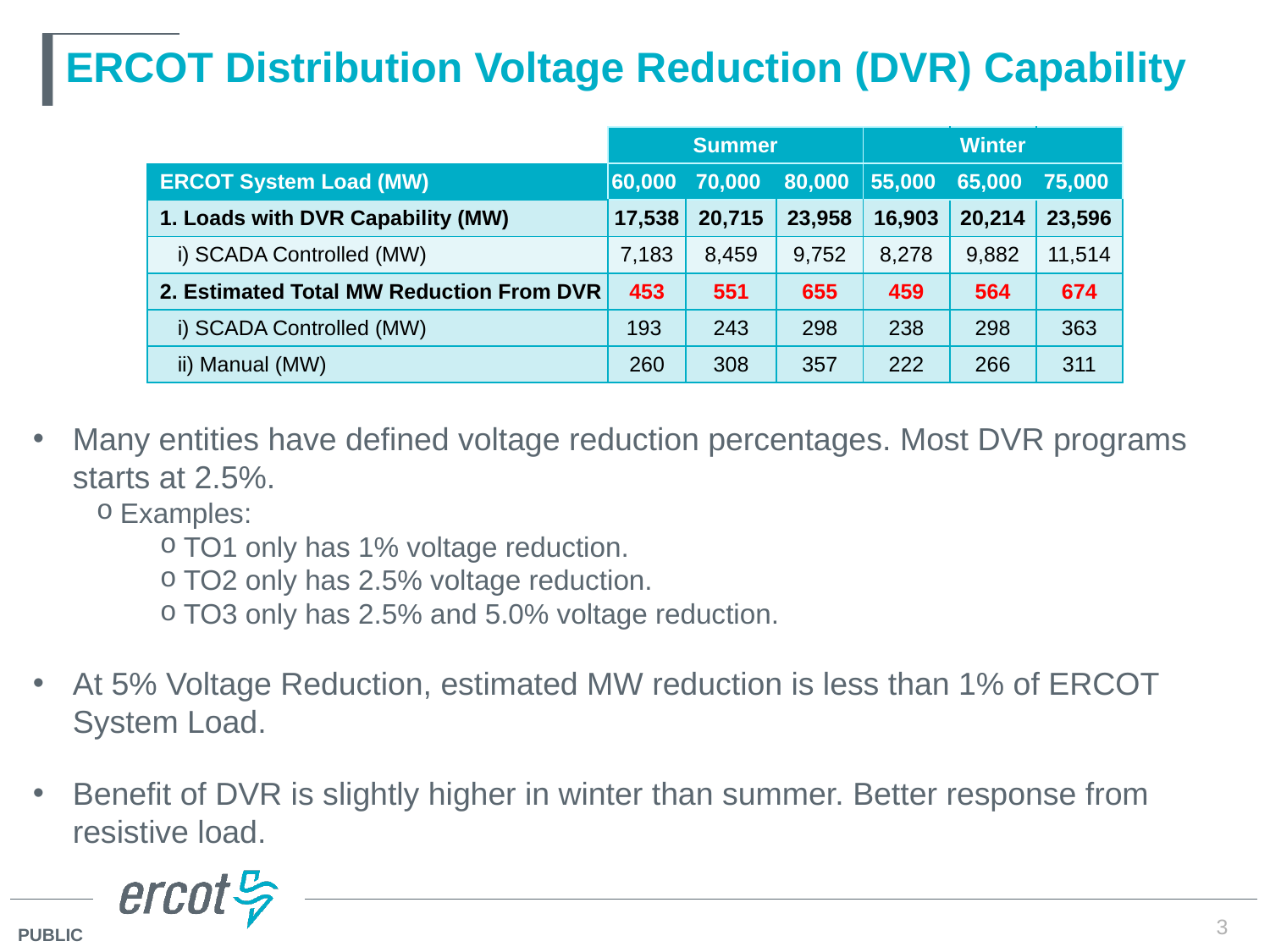

# ERCOT Distribution Voltage Reduction (DVR) Capability
|  | Summer | Summer |  |  | Winter |  |
| --- | --- | --- | --- | --- | --- | --- |
| ERCOT System Load (MW) | 60,000 | 70,000 | 80,000 | 55,000 | 65,000 | 75,000 |
| 1. Loads with DVR Capability (MW) | 17,538 | 20,715 | 23,958 | 16,903 | 20,214 | 23,596 |
| i) SCADA Controlled (MW) | 7,183 | 8,459 | 9,752 | 8,278 | 9,882 | 11,514 |
| 2. Estimated Total MW Reduction From DVR | 453 | 551 | 655 | 459 | 564 | 674 |
| i) SCADA Controlled (MW) | 193 | 243 | 298 | 238 | 298 | 363 |
| ii) Manual (MW) | 260 | 308 | 357 | 222 | 266 | 311 |
Many entities have defined voltage reduction percentages. Most DVR programs starts at 2.5%.
Examples:
TO1 only has 1% voltage reduction.
TO2 only has 2.5% voltage reduction.
TO3 only has 2.5% and 5.0% voltage reduction.

At 5% Voltage Reduction, estimated MW reduction is less than 1% of ERCOT System Load.

Benefit of DVR is slightly higher in winter than summer. Better response from resistive load.
3